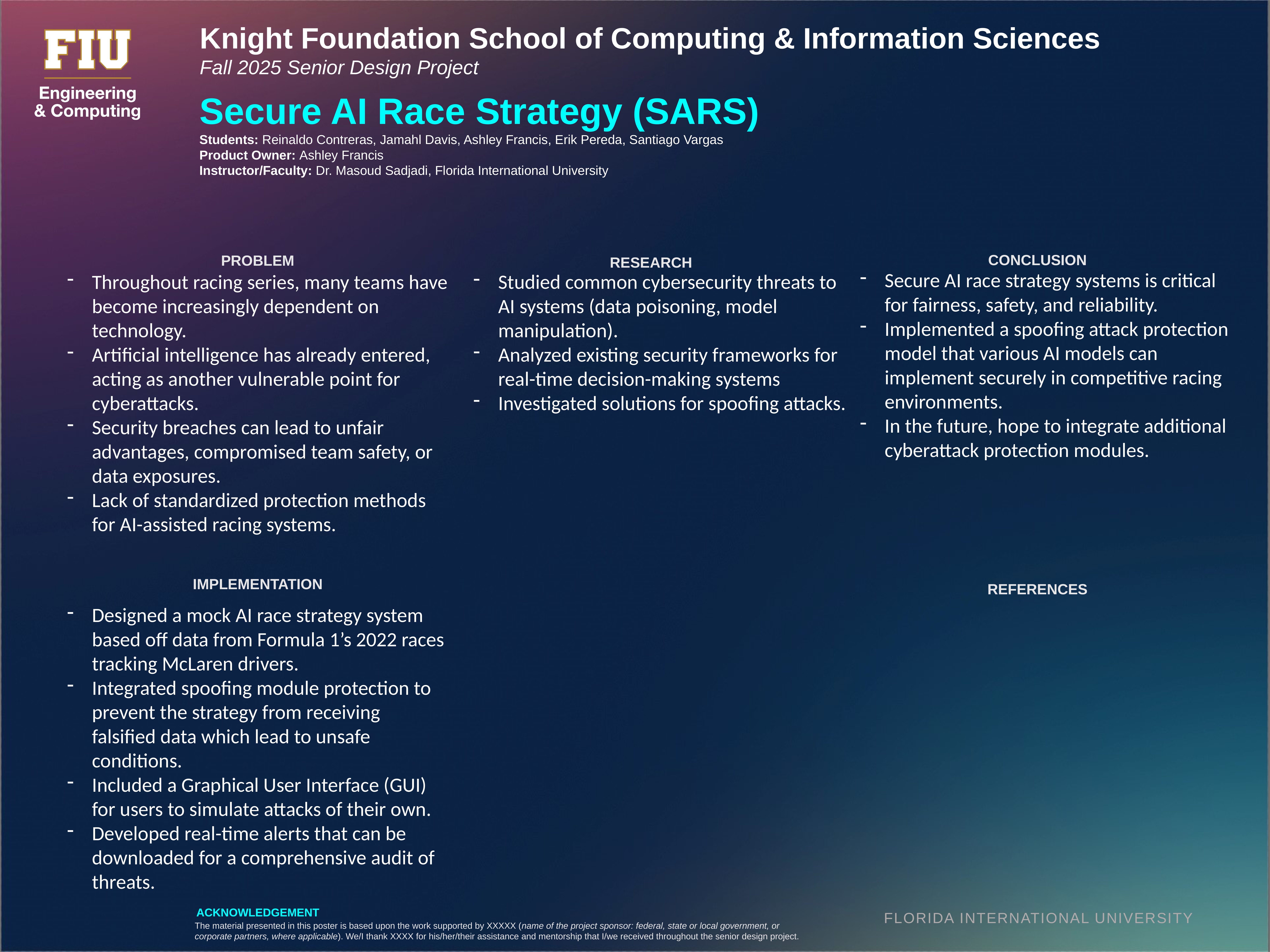

Knight Foundation School of Computing & Information Sciences
Fall 2025 Senior Design Project
Secure AI Race Strategy (SARS)
Students: Reinaldo Contreras, Jamahl Davis, Ashley Francis, Erik Pereda, Santiago Vargas
Product Owner: Ashley Francis
Instructor/Faculty: Dr. Masoud Sadjadi, Florida International University
CONCLUSION
PROBLEM
RESEARCH
Secure AI race strategy systems is critical for fairness, safety, and reliability.
Implemented a spoofing attack protection model that various AI models can implement securely in competitive racing environments.
In the future, hope to integrate additional cyberattack protection modules.
Throughout racing series, many teams have become increasingly dependent on technology.
Artificial intelligence has already entered, acting as another vulnerable point for cyberattacks.
Security breaches can lead to unfair advantages, compromised team safety, or data exposures.
Lack of standardized protection methods for AI-assisted racing systems.

Studied common cybersecurity threats to AI systems (data poisoning, model manipulation).
Analyzed existing security frameworks for real-time decision-making systems
Investigated solutions for spoofing attacks.
IMPLEMENTATION
REFERENCES
Designed a mock AI race strategy system based off data from Formula 1’s 2022 races tracking McLaren drivers.
Integrated spoofing module protection to prevent the strategy from receiving falsified data which lead to unsafe conditions.
Included a Graphical User Interface (GUI) for users to simulate attacks of their own.
Developed real-time alerts that can be downloaded for a comprehensive audit of threats.
ACKNOWLEDGEMENT
The material presented in this poster is based upon the work supported by XXXXX (name of the project sponsor: federal, state or local government, or corporate partners, where applicable). We/I thank XXXX for his/her/their assistance and mentorship that I/we received throughout the senior design project.